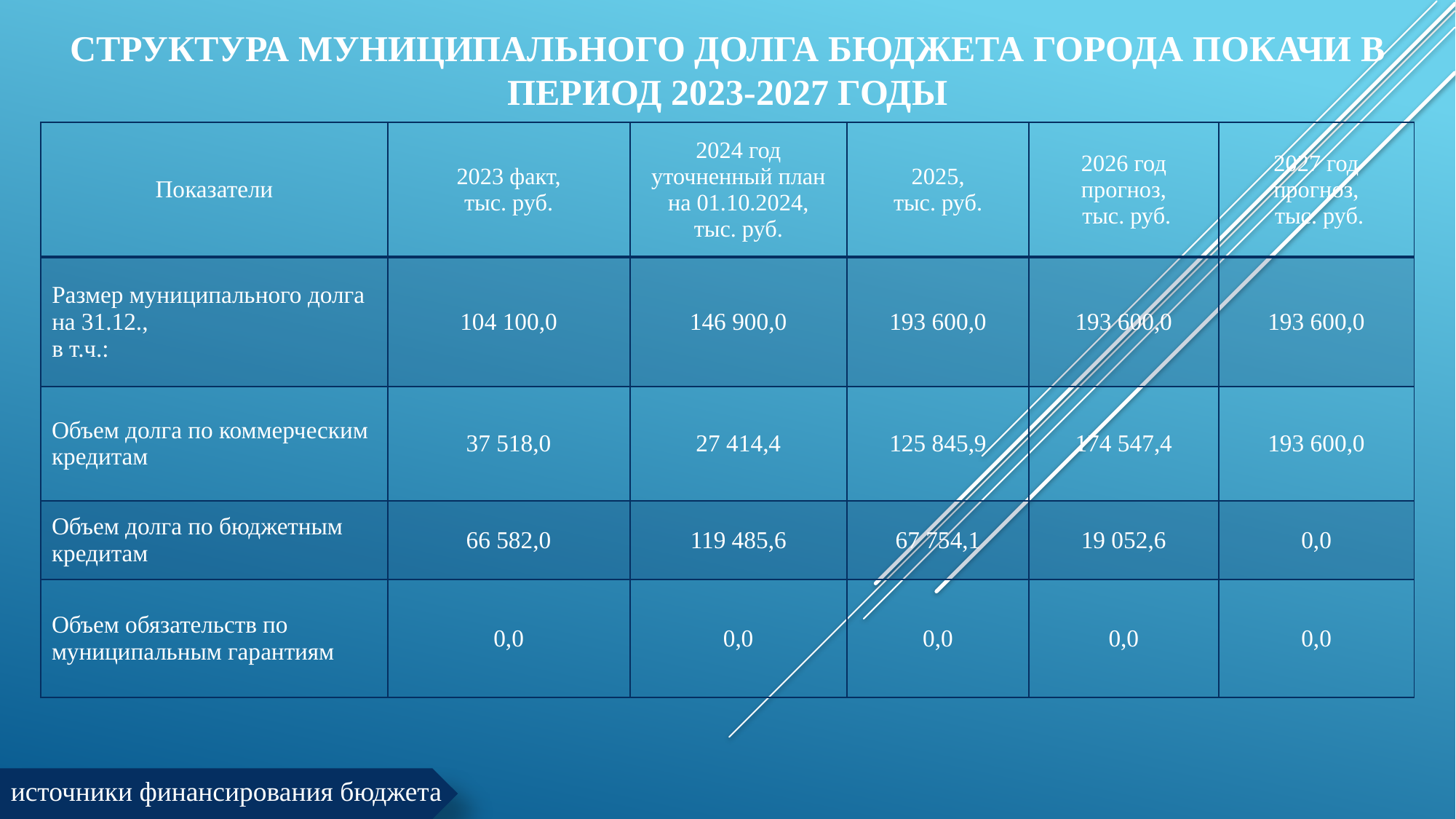

# Структура муниципального долга бюджета города Покачи в период 2023-2027 годы
| Показатели | 2023 факт, тыс. руб. | 2024 год уточненный план на 01.10.2024, тыс. руб. | 2025, тыс. руб. | 2026 год прогноз, тыс. руб. | 2027 год прогноз, тыс. руб. |
| --- | --- | --- | --- | --- | --- |
| Размер муниципального долга на 31.12., в т.ч.: | 104 100,0 | 146 900,0 | 193 600,0 | 193 600,0 | 193 600,0 |
| Объем долга по коммерческим кредитам | 37 518,0 | 27 414,4 | 125 845,9 | 174 547,4 | 193 600,0 |
| Объем долга по бюджетным кредитам | 66 582,0 | 119 485,6 | 67 754,1 | 19 052,6 | 0,0 |
| Объем обязательств по муниципальным гарантиям | 0,0 | 0,0 | 0,0 | 0,0 | 0,0 |

источники финансирования бюджета